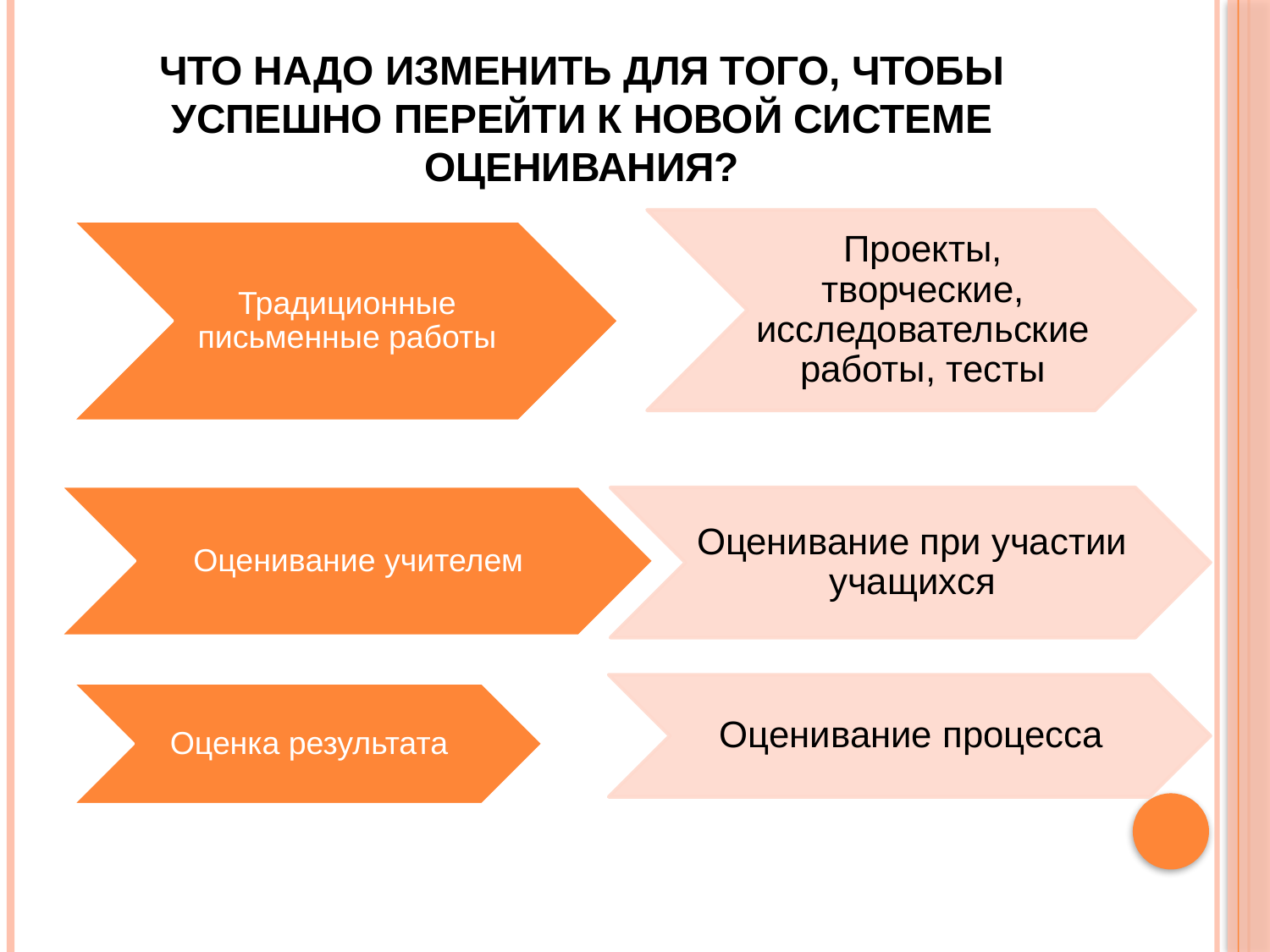

# Что надо изменить для того, чтобы успешно перейти к новой системе оценивания?
Традиционные письменные работы
Проекты, творческие, исследовательские работы, тесты
Оценивание учителем
Оценивание при участии учащихся
Оценка результата
Оценивание процесса